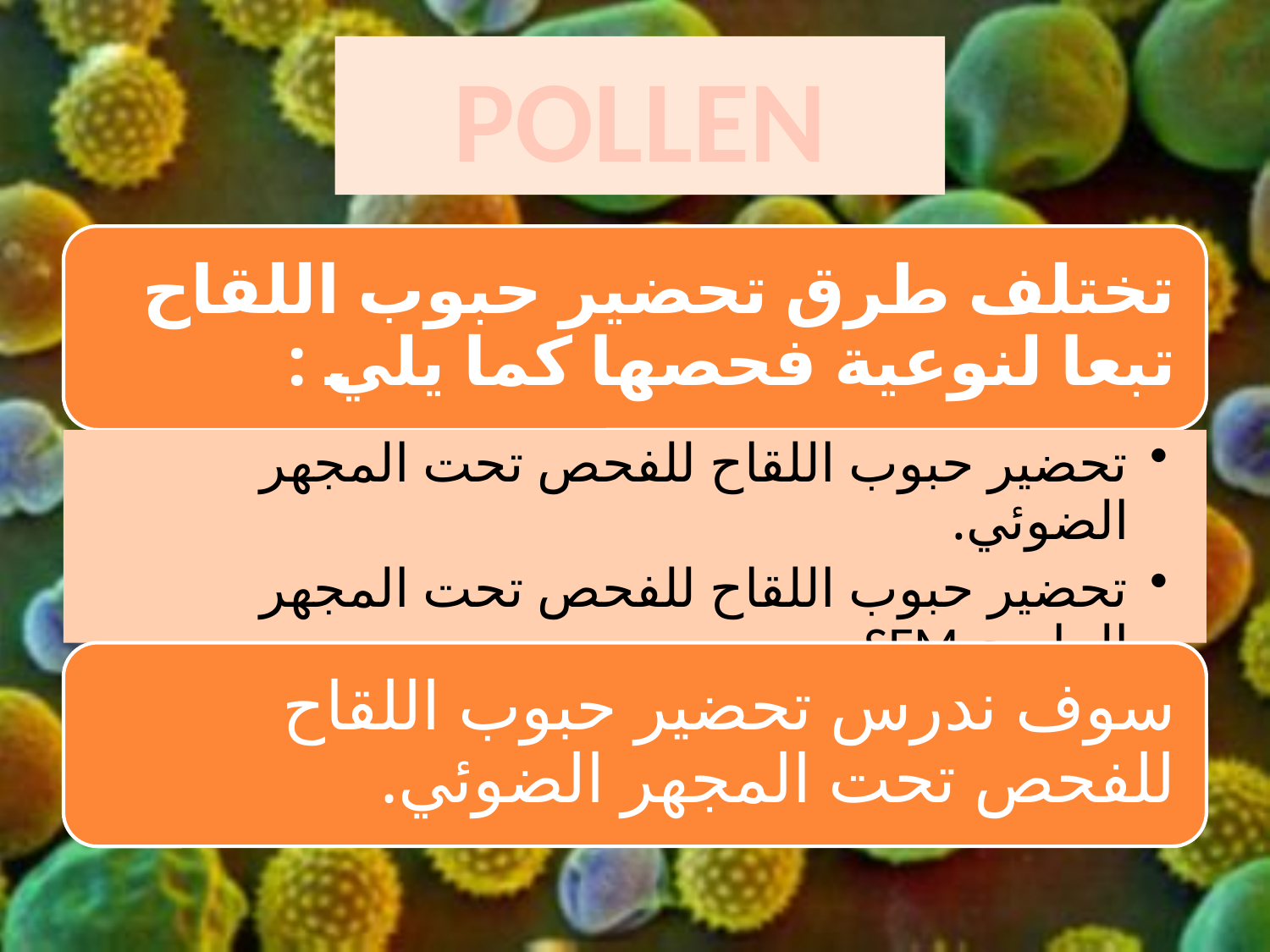

# POLLEN
تختلف طرق تحضير حبوب اللقاح تبعا لنوعية فحصها كما يلي :
تحضير حبوب اللقاح للفحص تحت المجهر الضوئي.
تحضير حبوب اللقاح للفحص تحت المجهر الماسح SEM .
تحضير حبوب اللقاح للفحص تحت المجهر النفاذ TEM .
سوف ندرس تحضير حبوب اللقاح للفحص تحت المجهر الضوئي.